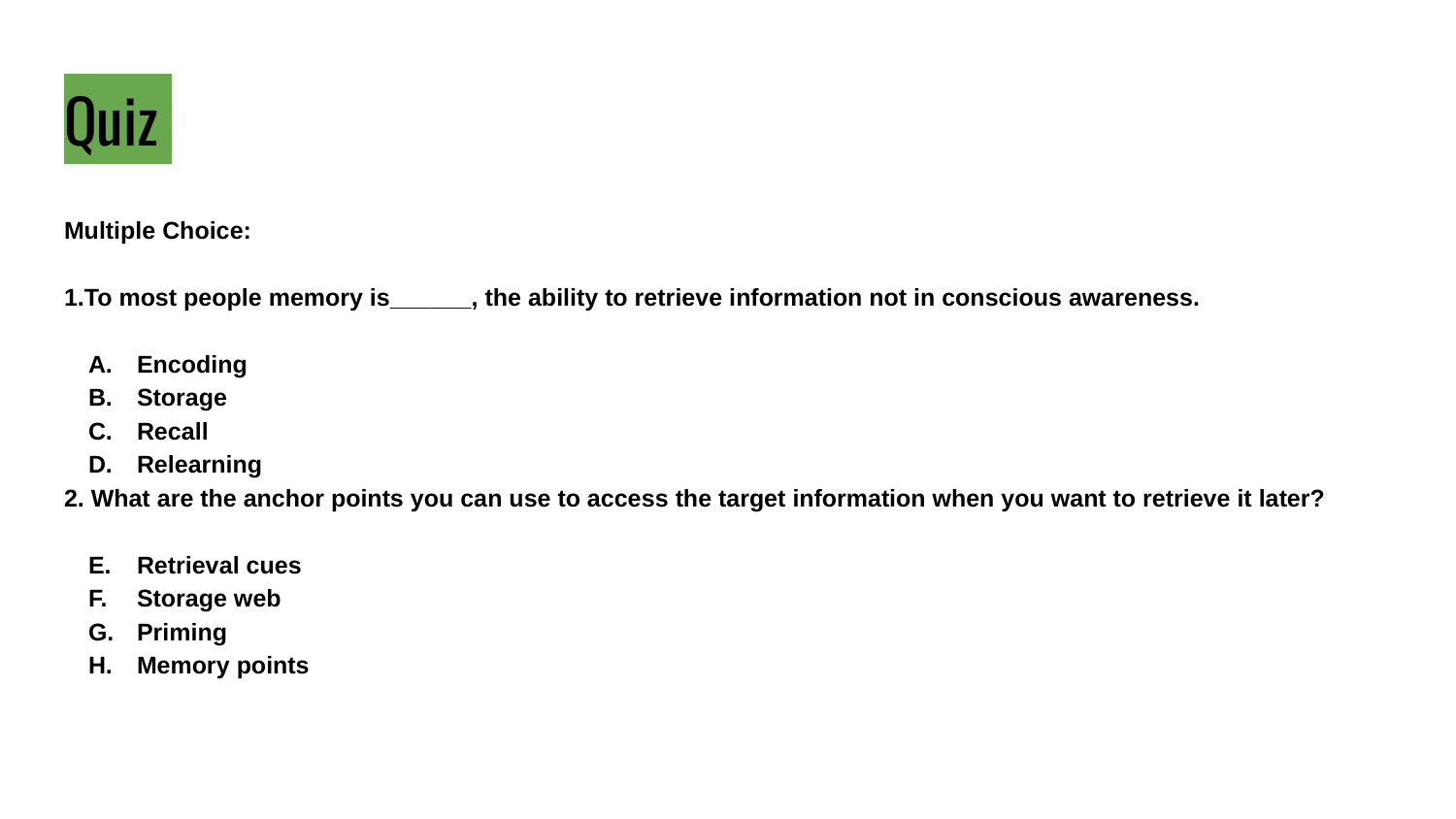

# Quiz
Multiple Choice:

1.To most people memory is______, the ability to retrieve information not in conscious awareness.

Encoding
Storage
Recall
Relearning
2. What are the anchor points you can use to access the target information when you want to retrieve it later?

Retrieval cues
Storage web
Priming
Memory points